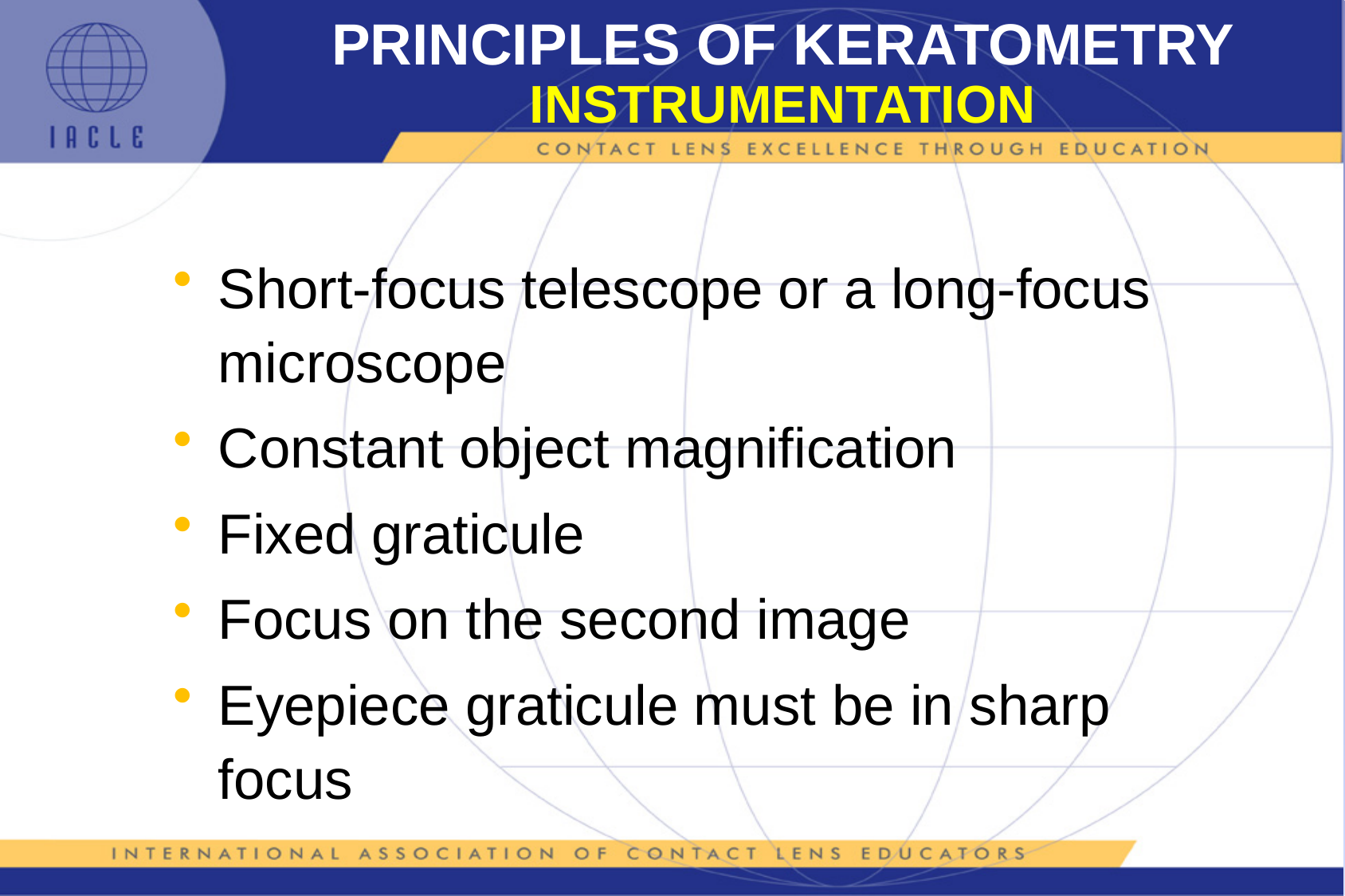

# PRINCIPLES OF KERATOMETRY INSTRUMENTATION
Short-focus telescope or a long-focus microscope
Constant object magnification
Fixed graticule
Focus on the second image
Eyepiece graticule must be in sharp focus